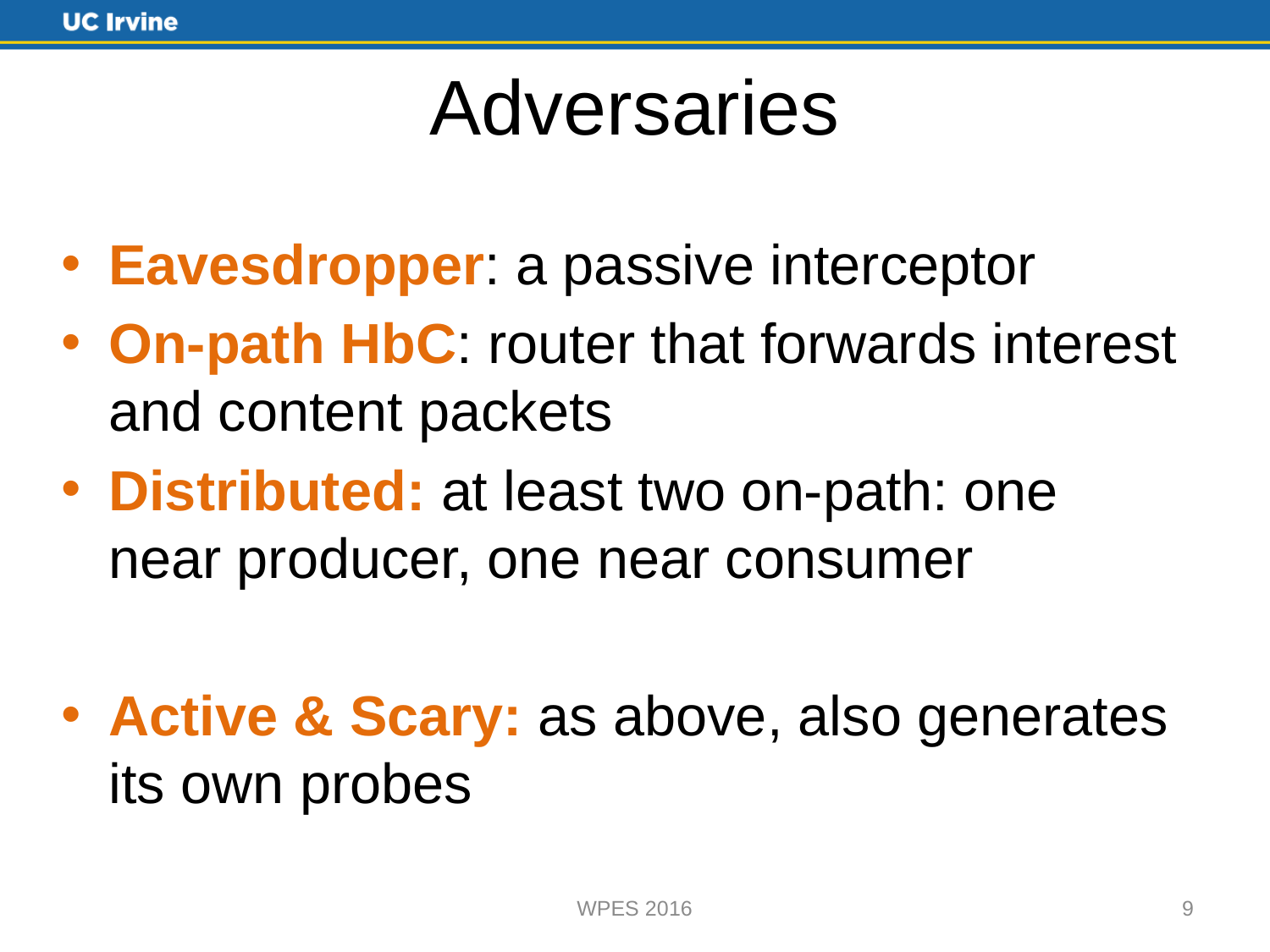

# Adversaries
Eavesdropper: a passive interceptor
On-path HbC: router that forwards interest and content packets
Distributed: at least two on-path: one near producer, one near consumer

Active & Scary: as above, also generates its own probes
WPES 2016
9